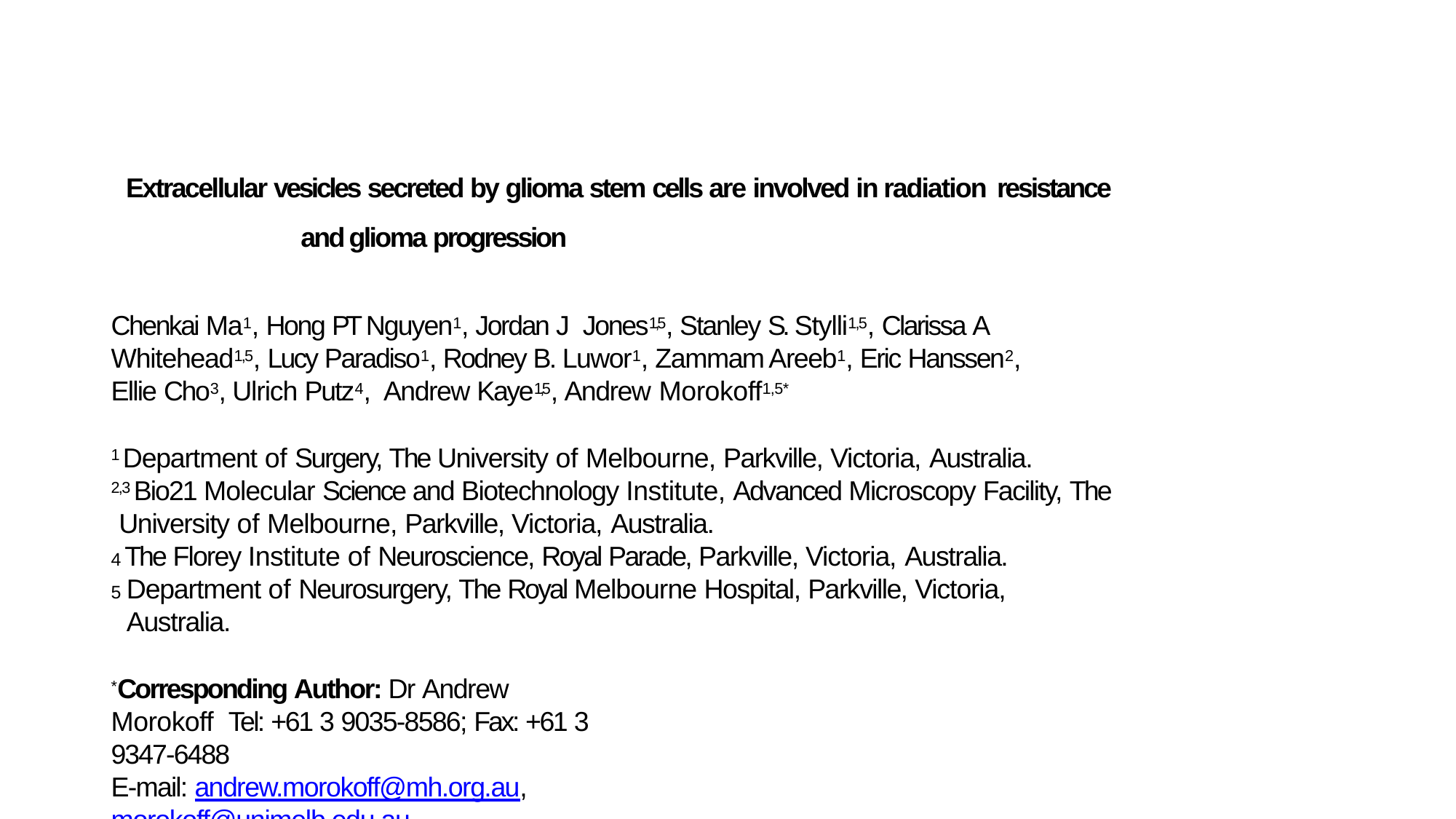

Extracellular vesicles secreted by glioma stem cells are involved in radiation resistance
and glioma progression

Chenkai Ma1, Hong PT Nguyen1, Jordan J   Jones1,5, Stanley S. Stylli1,5, Clarissa A  Whitehead1,5, Lucy Paradiso1, Rodney B. Luwor1, Zammam Areeb1, Eric Hanssen2, Ellie Cho3, Ulrich Putz4,  Andrew Kaye1,5, Andrew Morokoff1,5*

1 Department of Surgery, The University of Melbourne, Parkville, Victoria, Australia.
2,3 Bio21 Molecular Science and Biotechnology Institute, Advanced Microscopy Facility, The  University of Melbourne, Parkville, Victoria, Australia.
The Florey Institute of Neuroscience, Royal Parade, Parkville, Victoria, Australia.
Department of Neurosurgery, The Royal Melbourne Hospital, Parkville, Victoria, Australia.

*Corresponding Author: Dr Andrew Morokoff  Tel: +61 3 9035-8586; Fax: +61 3 9347-6488
E-mail: andrew.morokoff@mh.org.au, morokoff@unimelb.edu.au